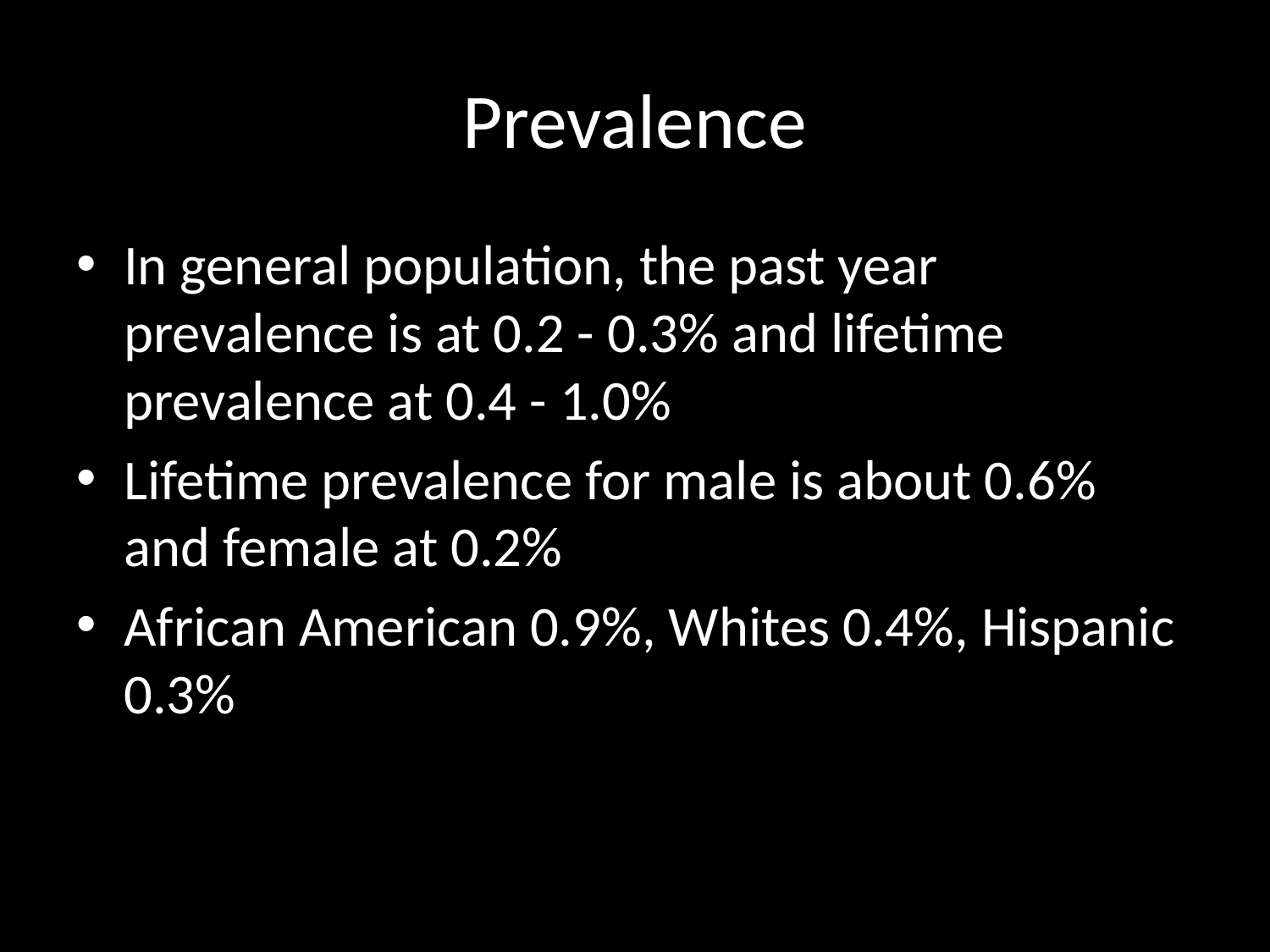

# Prevalence
In general population, the past year prevalence is at 0.2 - 0.3% and lifetime prevalence at 0.4 - 1.0%
Lifetime prevalence for male is about 0.6% and female at 0.2%
African American 0.9%, Whites 0.4%, Hispanic 0.3%